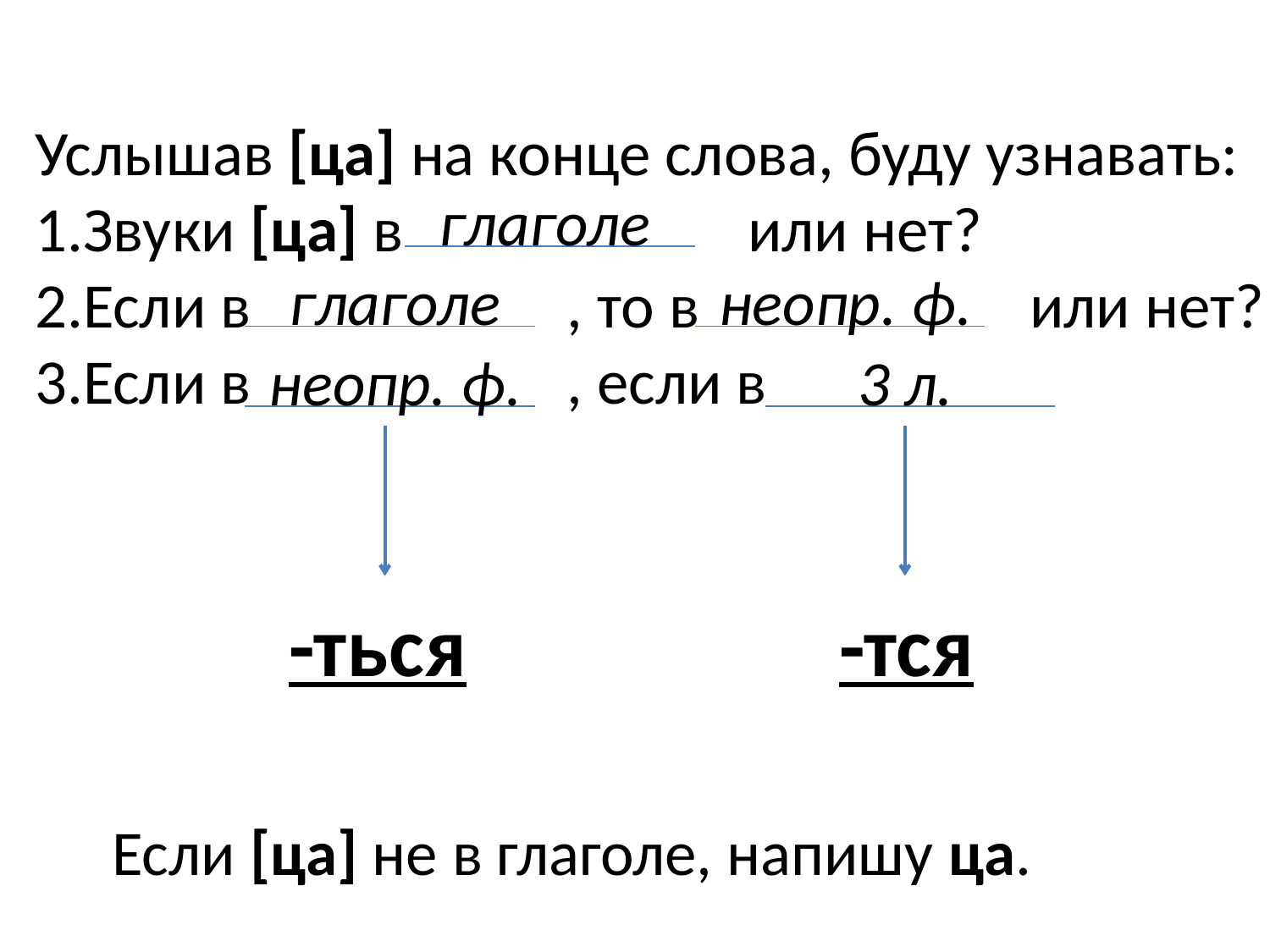

Услышав [ца] на конце слова, буду узнавать:
Звуки [ца] в                        или нет?
Если в                      , то в                       или нет?
Если в                      , если в
глаголе
глаголе
неопр. ф.
неопр. ф.
3 л.
-ться
-тся
Если [ца] не в глаголе, напишу ца.